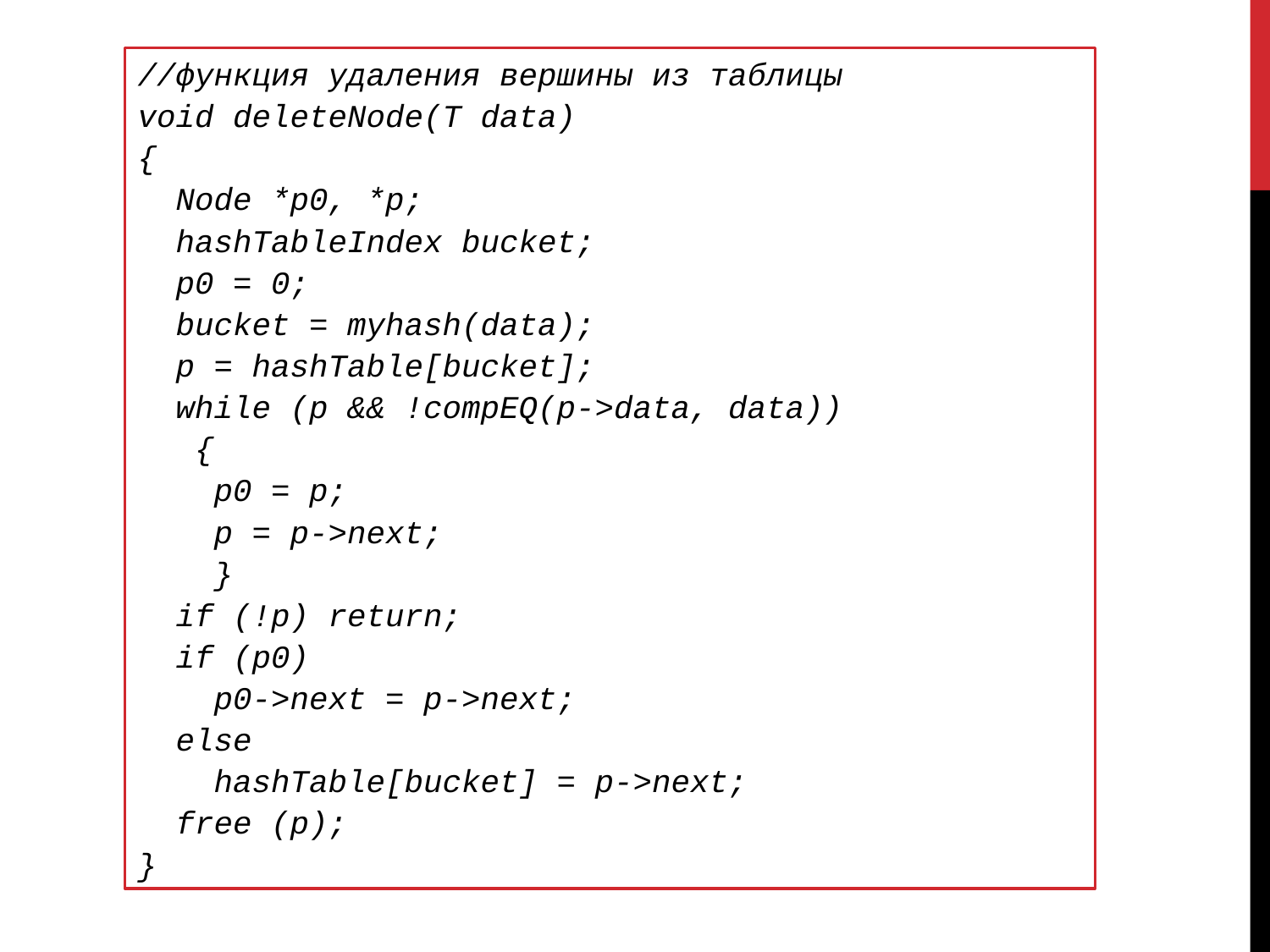

//функция удаления вершины из таблицы
void deleteNode(T data)
{
  Node *p0, *p;
  hashTableIndex bucket;
  p0 = 0;
  bucket = myhash(data);
  p = hashTable[bucket];
  while (p && !compEQ(p->data, data))
   {
    p0 = p;
    p = p->next;
    }
  if (!p) return;
  if (p0)
    p0->next = p->next;
  else
    hashTable[bucket] = p->next;
  free (p);
}